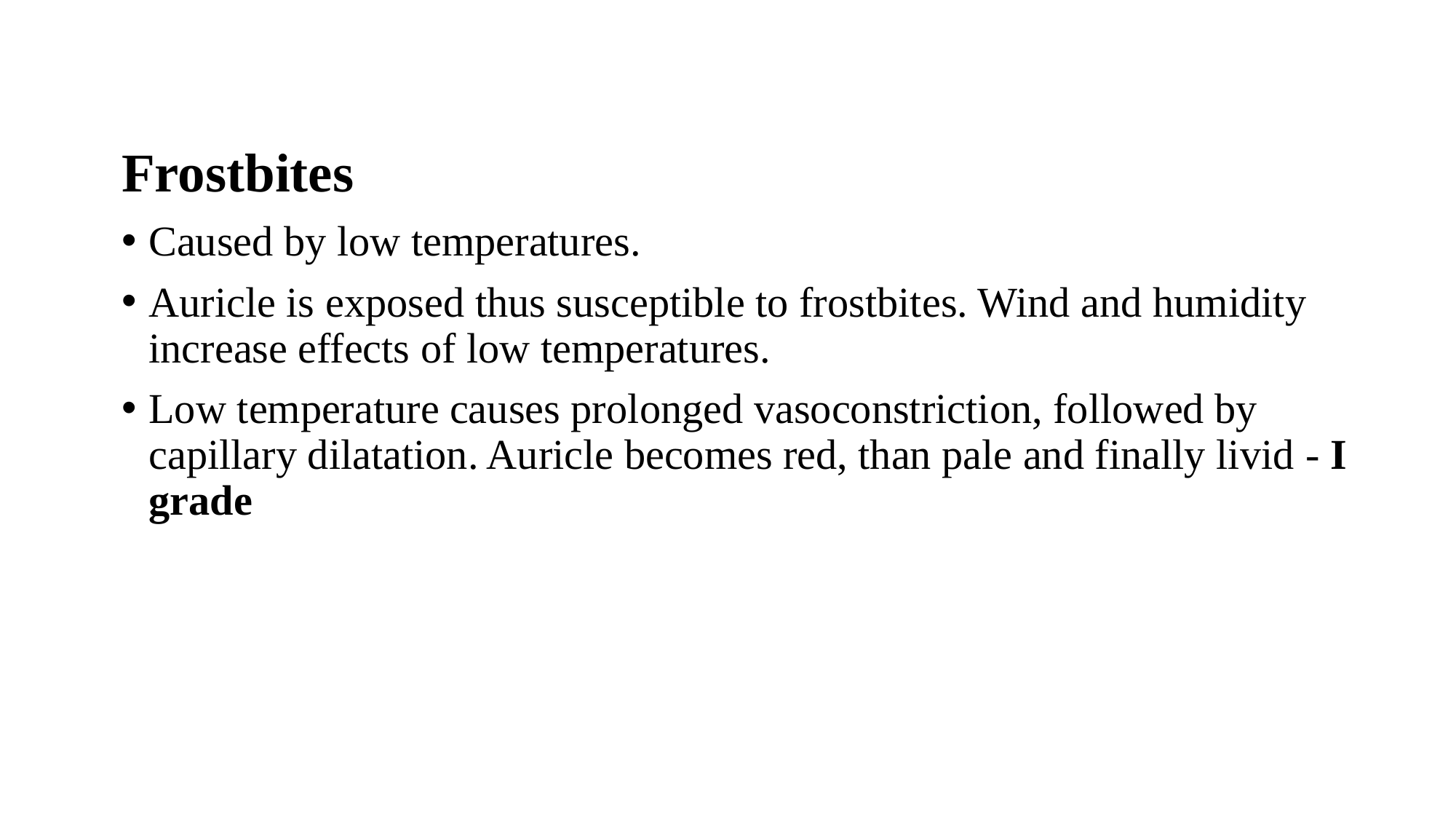

Frostbites
Caused by low temperatures.
Auricle is exposed thus susceptible to frostbites. Wind and humidity increase effects of low temperatures.
Low temperature causes prolonged vasoconstriction, followed by capillary dilatation. Auricle becomes red, than pale and finally livid - I grade